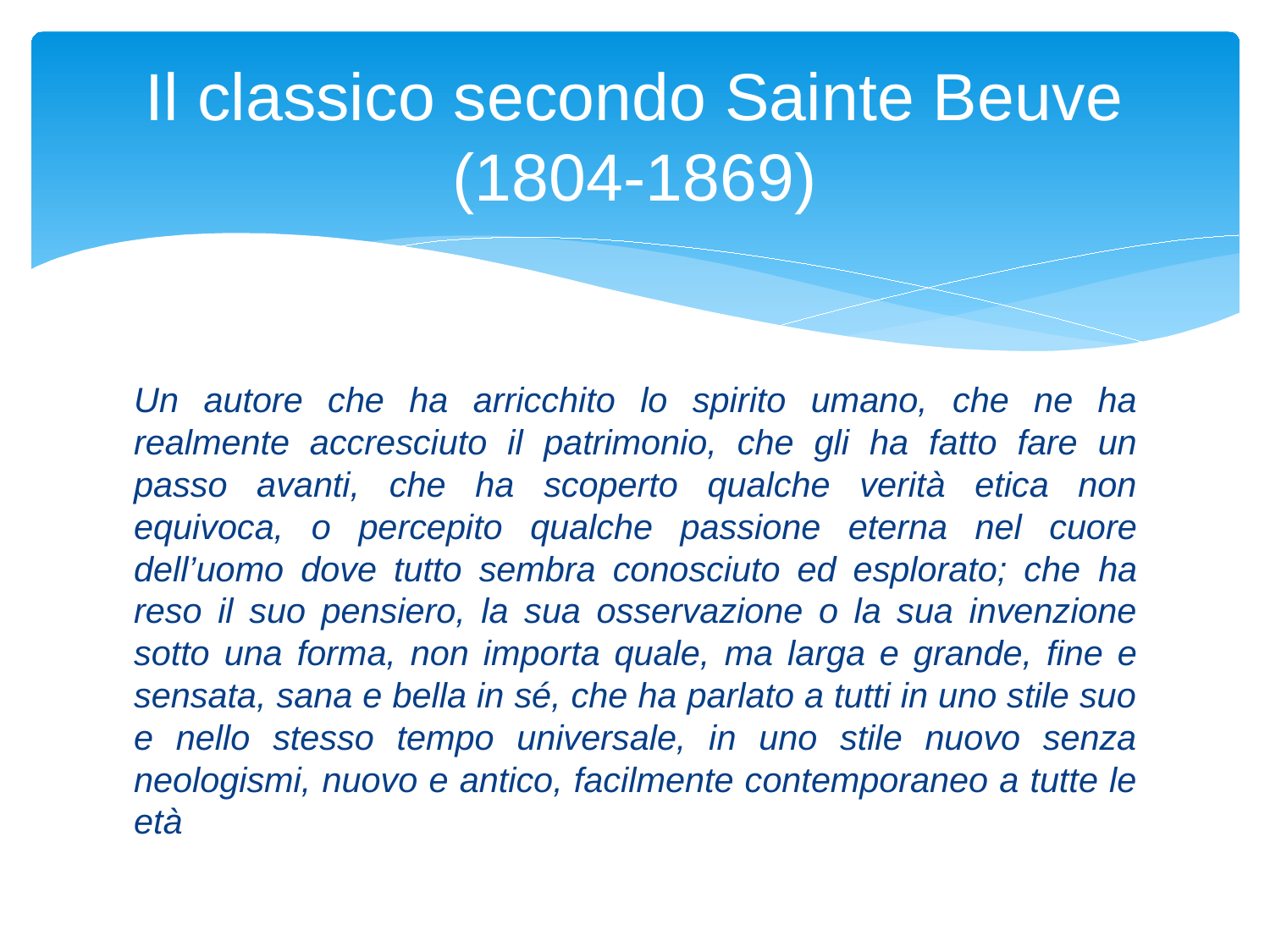

# Il classico secondo Sainte Beuve (1804-1869)
Un autore che ha arricchito lo spirito umano, che ne ha realmente accresciuto il patrimonio, che gli ha fatto fare un passo avanti, che ha scoperto qualche verità etica non equivoca, o percepito qualche passione eterna nel cuore dell’uomo dove tutto sembra conosciuto ed esplorato; che ha reso il suo pensiero, la sua osservazione o la sua invenzione sotto una forma, non importa quale, ma larga e grande, fine e sensata, sana e bella in sé, che ha parlato a tutti in uno stile suo e nello stesso tempo universale, in uno stile nuovo senza neologismi, nuovo e antico, facilmente contemporaneo a tutte le età